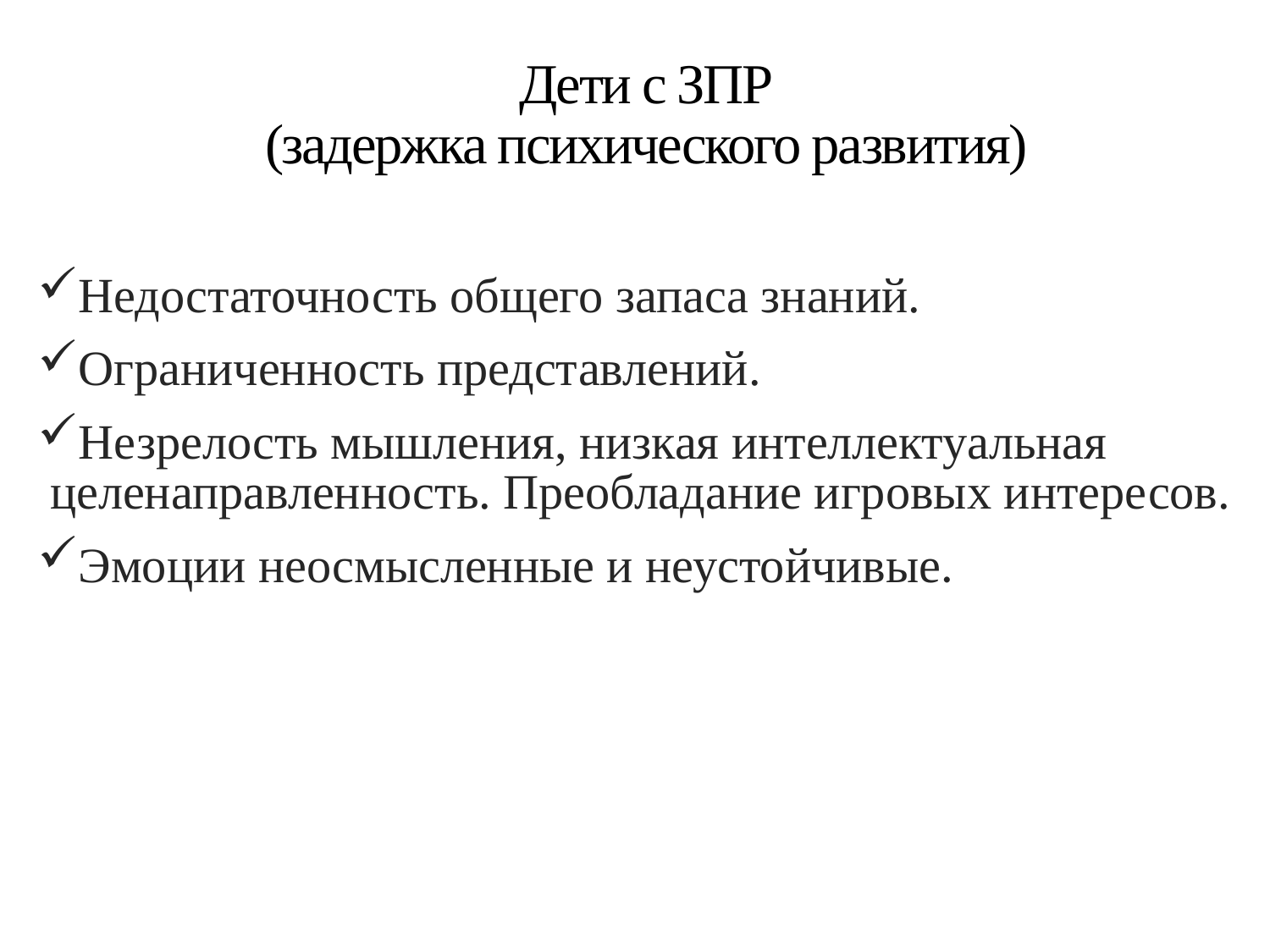

# Дети с ЗПР (задержка психического развития)
Недостаточность общего запаса знаний.
Ограниченность представлений.
Незрелость мышления, низкая интеллектуальная целенаправленность. Преобладание игровых интересов.
Эмоции неосмысленные и неустойчивые.